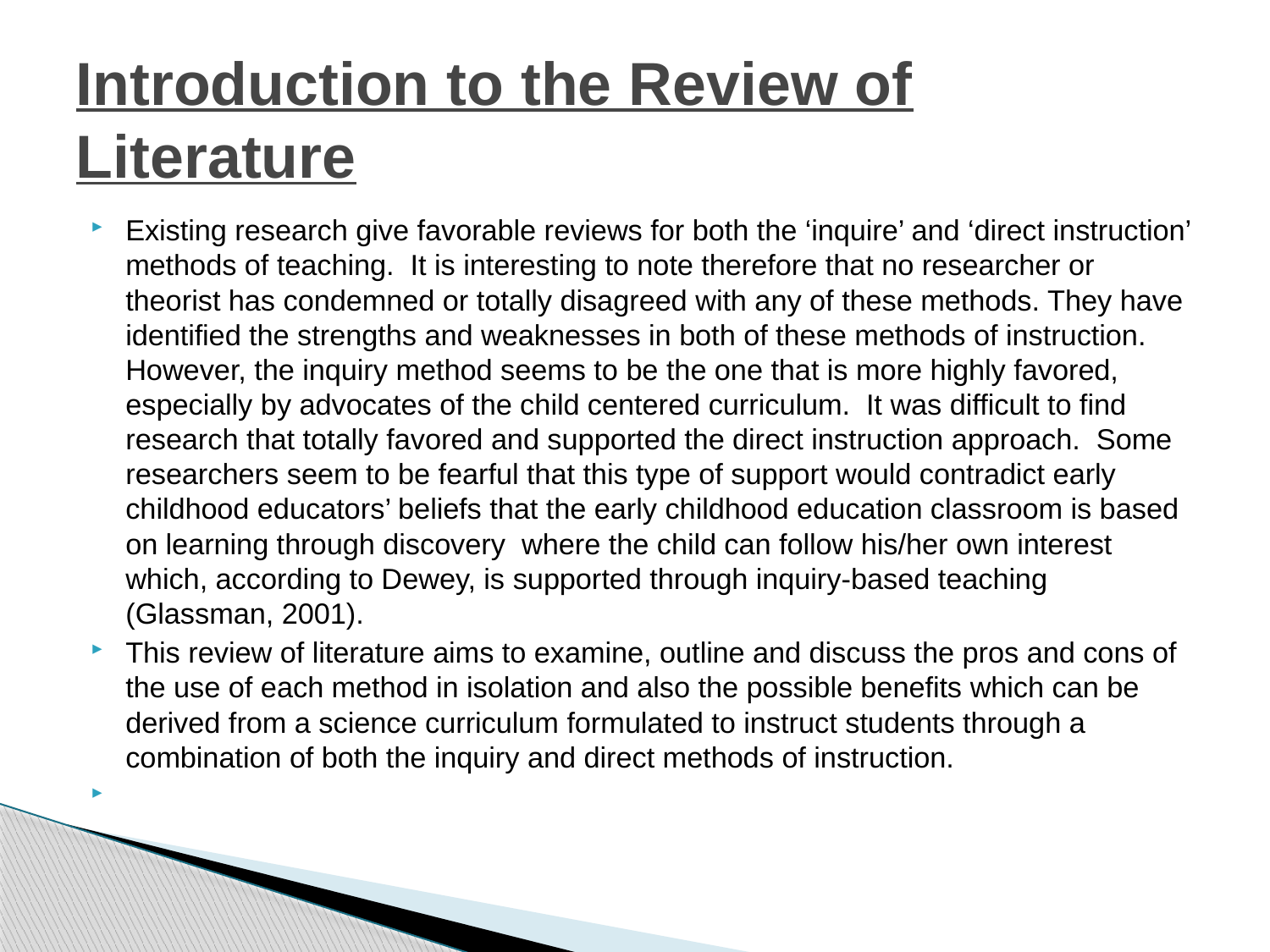

# Introduction to the Review of Literature
Existing research give favorable reviews for both the ‘inquire’ and ‘direct instruction’ methods of teaching.  It is interesting to note therefore that no researcher or theorist has condemned or totally disagreed with any of these methods. They have identified the strengths and weaknesses in both of these methods of instruction.  However, the inquiry method seems to be the one that is more highly favored, especially by advocates of the child centered curriculum.  It was difficult to find research that totally favored and supported the direct instruction approach.  Some researchers seem to be fearful that this type of support would contradict early childhood educators’ beliefs that the early childhood education classroom is based on learning through discovery  where the child can follow his/her own interest which, according to Dewey, is supported through inquiry-based teaching (Glassman, 2001).
This review of literature aims to examine, outline and discuss the pros and cons of the use of each method in isolation and also the possible benefits which can be derived from a science curriculum formulated to instruct students through a combination of both the inquiry and direct methods of instruction.